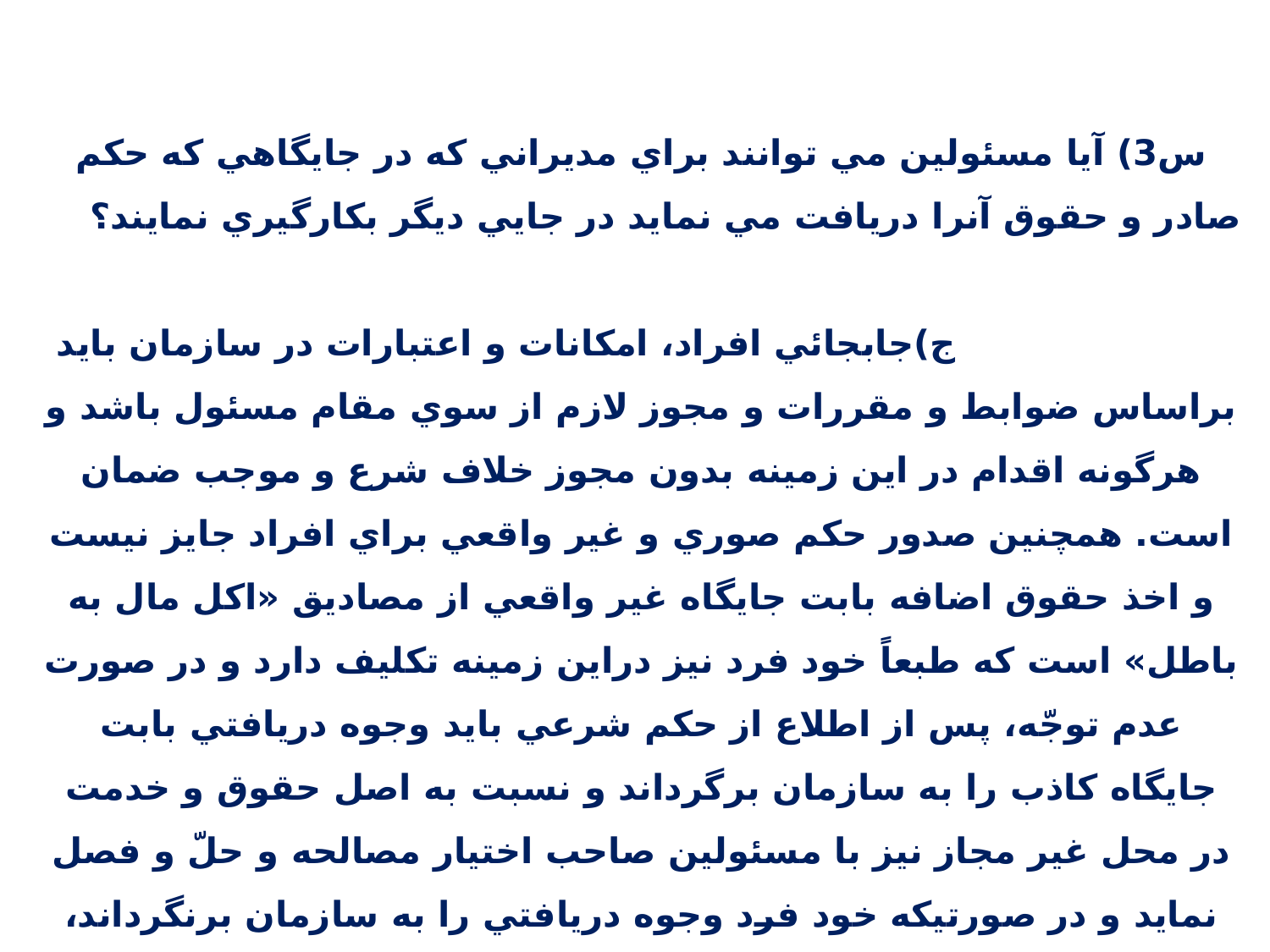

س3) آيا مسئولين مي توانند براي مديراني كه در جايگاهي كه حكم صادر و حقوق آنرا دريافت مي نمايد در جايي ديگر بكارگيري نمايند؟                                                                                                                             ج)جابجائي افراد، امكانات و اعتبارات در سازمان بايد براساس ضوابط و مقررات و مجوز لازم از سوي مقام مسئول باشد و هرگونه اقدام در اين زمينه بدون مجوز خلاف شرع و موجب ضمان است. همچنين صدور حكم صوري و غير واقعي براي افراد جايز نيست و اخذ حقوق اضافه بابت جايگاه غير واقعي از مصاديق «اكل مال به باطل» است كه طبعاً خود فرد نيز دراين زمينه تكليف دارد و در صورت عدم توجّه، پس از اطلاع از حكم شرعي بايد وجوه دريافتي بابت جايگاه كاذب را به سازمان برگرداند و نسبت به اصل حقوق و خدمت در محل غير مجاز نيز با مسئولين صاحب اختيار مصالحه و حلّ و فصل نمايد و در صورتيكه خود فرد وجوه دريافتي را به سازمان برنگرداند، درج كننده شغل و جايگاه غيرواقعي در فرم، مسئول و ضامن است و بايد خسارت سازمان را جبران نمايد.